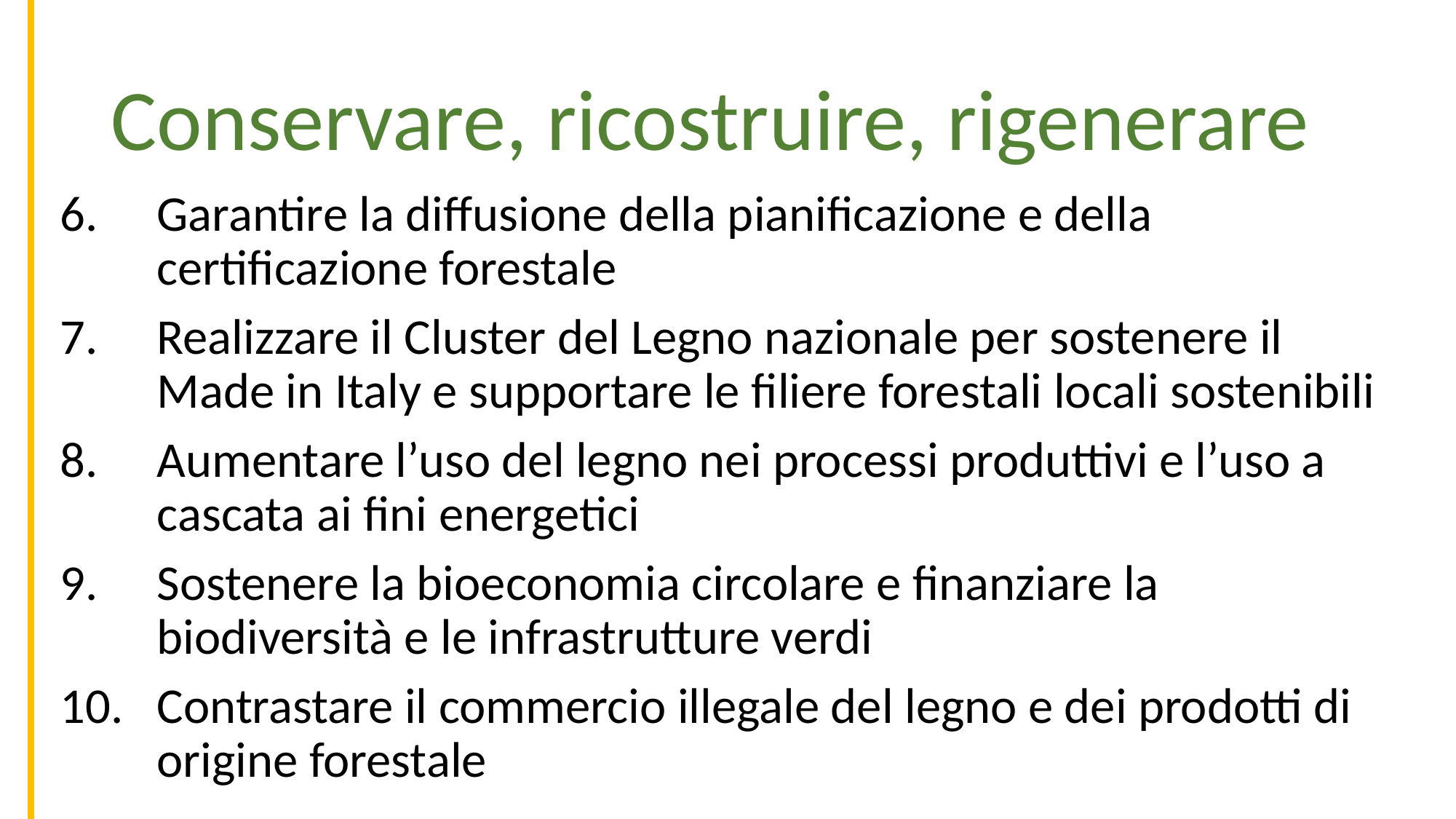

Conservare, ricostruire, rigenerare
Garantire la diffusione della pianificazione e della certificazione forestale
Realizzare il Cluster del Legno nazionale per sostenere il Made in Italy e supportare le filiere forestali locali sostenibili
Aumentare l’uso del legno nei processi produttivi e l’uso a cascata ai fini energetici
Sostenere la bioeconomia circolare e finanziare la biodiversità e le infrastrutture verdi
Contrastare il commercio illegale del legno e dei prodotti di origine forestale